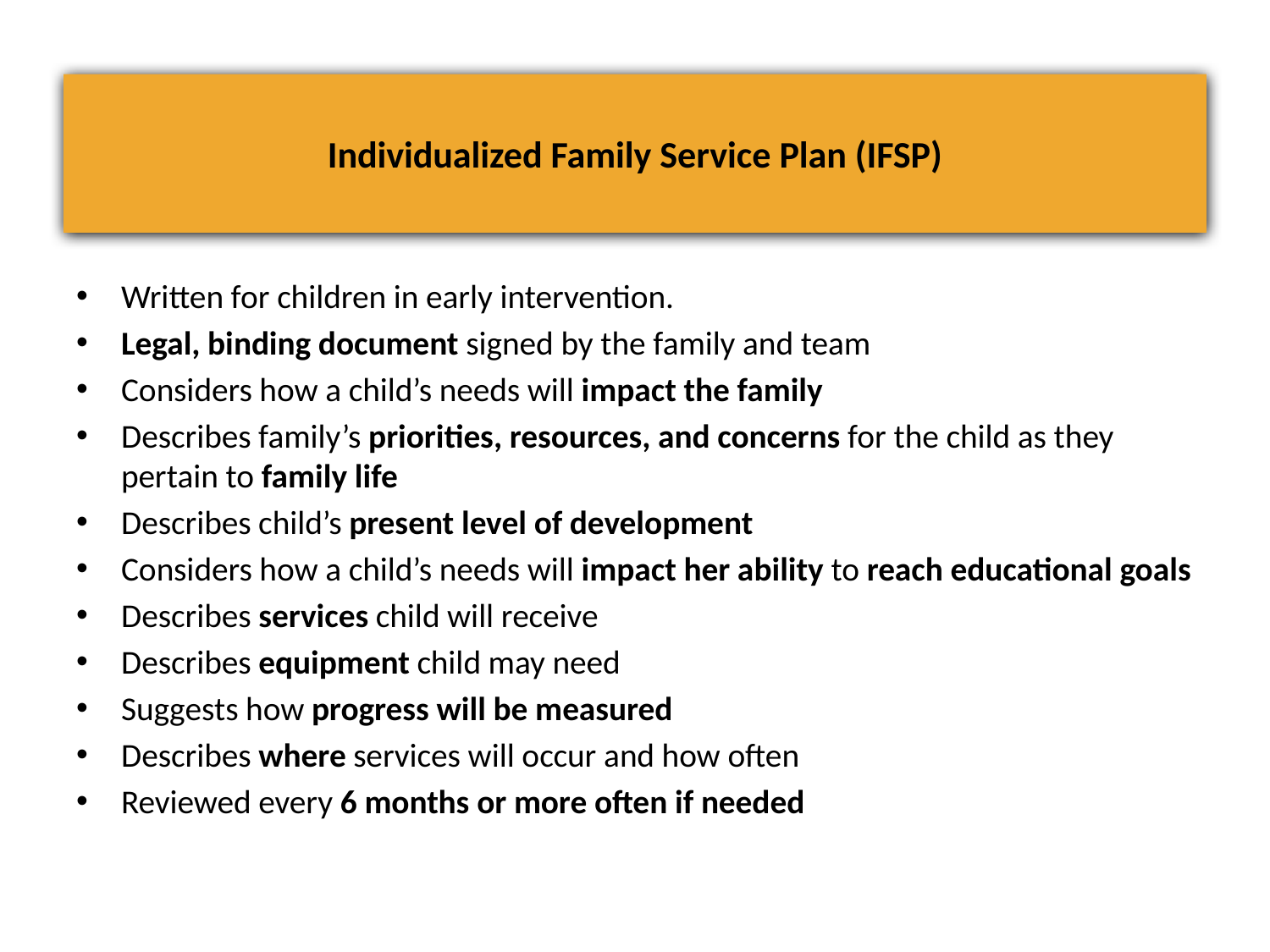

# Individualized Family Service Plan (IFSP)

Written for children in early intervention.
Legal, binding document signed by the family and team
Considers how a child’s needs will impact the family
Describes family’s priorities, resources, and concerns for the child as they pertain to family life
Describes child’s present level of development
Considers how a child’s needs will impact her ability to reach educational goals
Describes services child will receive
Describes equipment child may need
Suggests how progress will be measured
Describes where services will occur and how often
Reviewed every 6 months or more often if needed